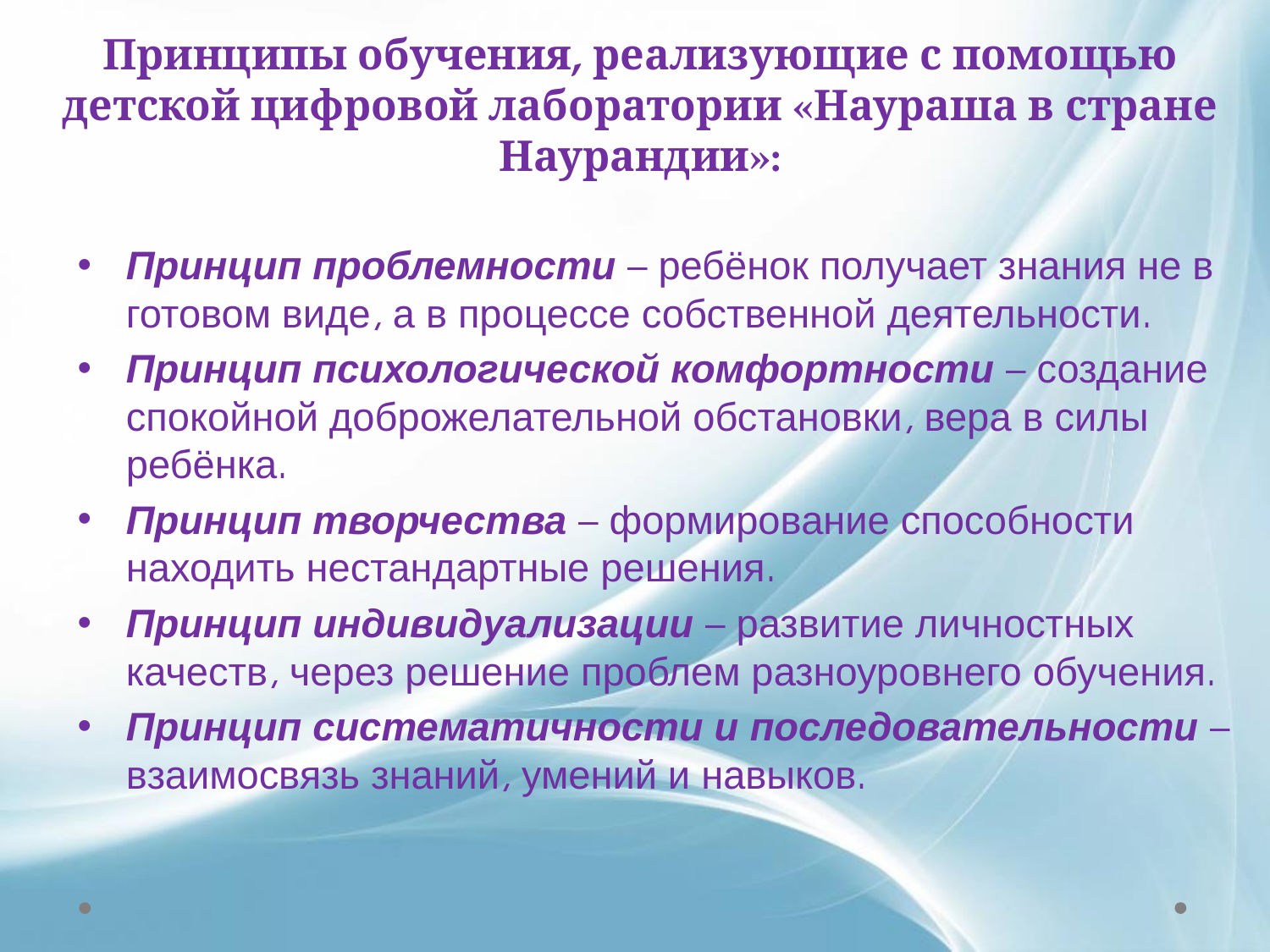

# Принципы обучения, реализующие с помощью детской цифровой лаборатории «Наураша в стране Наурандии»:

Принцип проблемности – ребёнок получает знания не в готовом виде, а в процессе собственной деятельности.
Принцип психологической комфортности – создание спокойной доброжелательной обстановки, вера в силы ребёнка.
Принцип творчества – формирование способности находить нестандартные решения.
Принцип индивидуализации – развитие личностных качеств, через решение проблем разноуровнего обучения.
Принцип систематичности и последовательности – взаимосвязь знаний, умений и навыков.